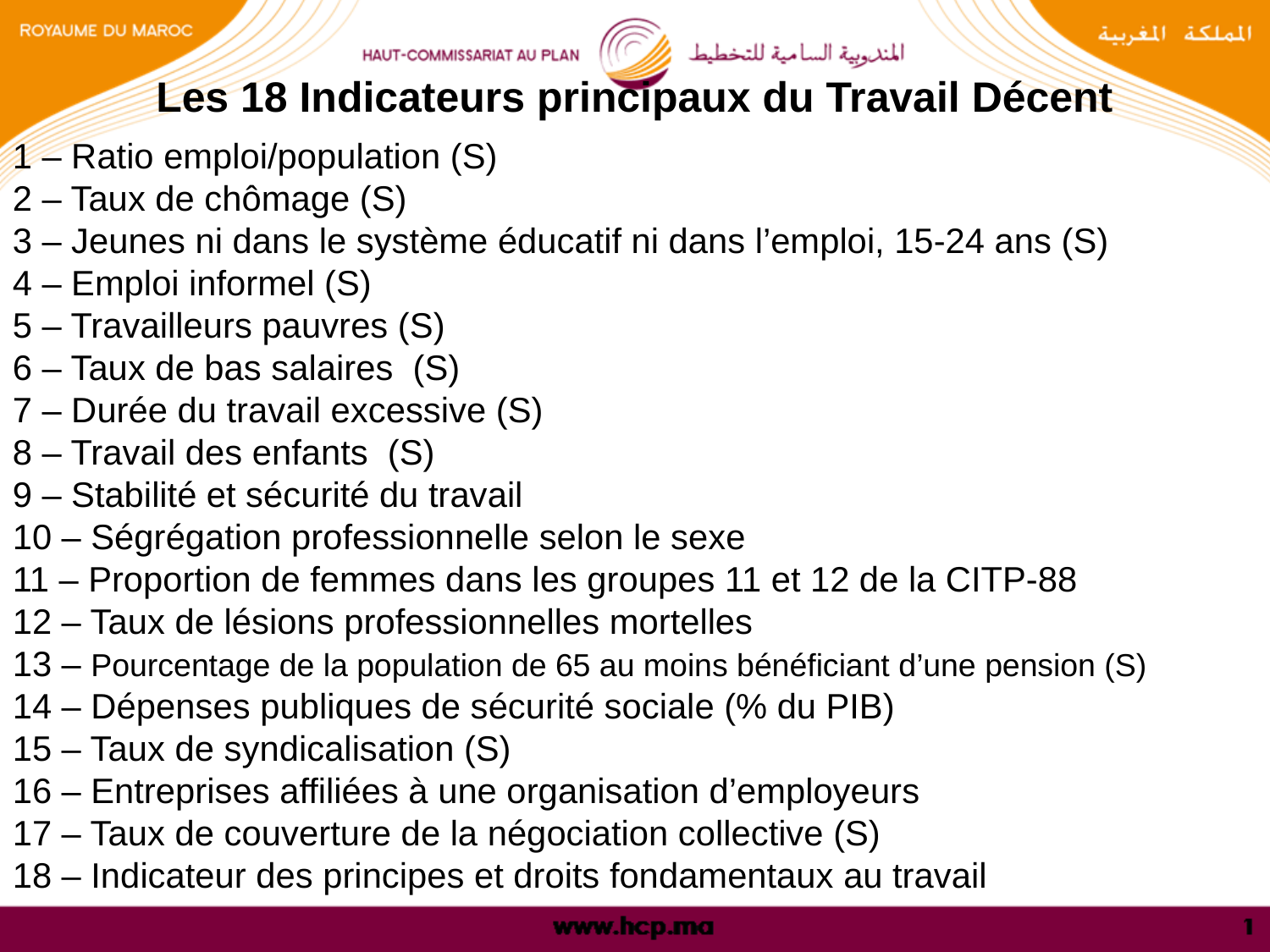

Les 18 Indicateurs principaux du Travail Décent
1 – Ratio emploi/population (S)
2 – Taux de chômage (S)
3 – Jeunes ni dans le système éducatif ni dans l’emploi, 15-24 ans (S)
4 – Emploi informel (S)
5 – Travailleurs pauvres (S)
6 – Taux de bas salaires  (S)
7 – Durée du travail excessive (S)
8 – Travail des enfants  (S)
9 – Stabilité et sécurité du travail
10 – Ségrégation professionnelle selon le sexe
11 – Proportion de femmes dans les groupes 11 et 12 de la CITP-88
12 – Taux de lésions professionnelles mortelles
13 – Pourcentage de la population de 65 au moins bénéficiant d’une pension (S)
14 – Dépenses publiques de sécurité sociale (% du PIB)
15 – Taux de syndicalisation (S)
16 – Entreprises affiliées à une organisation d’employeurs
17 – Taux de couverture de la négociation collective (S)
18 – Indicateur des principes et droits fondamentaux au travail